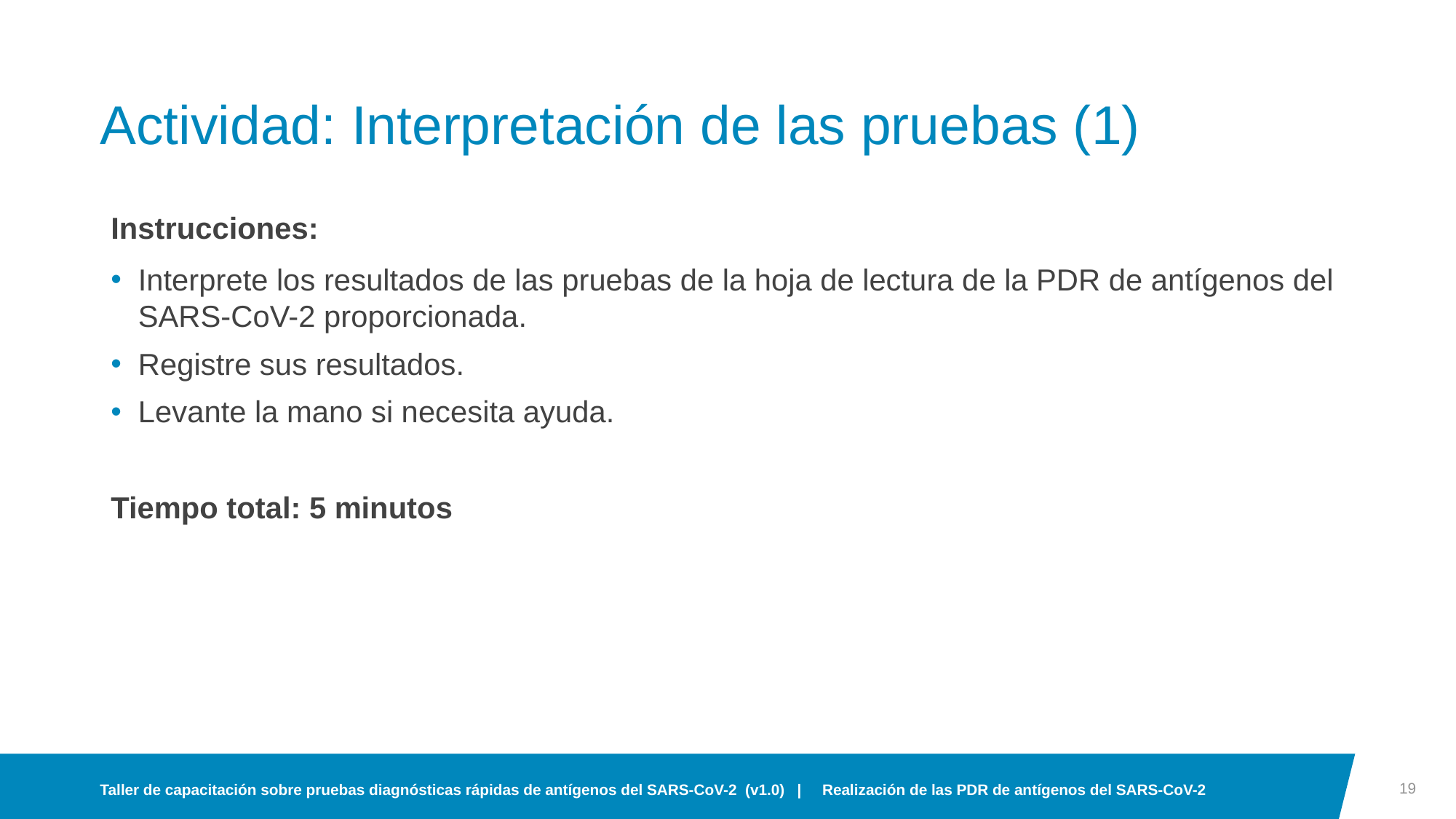

# Actividad: Interpretación de las pruebas (1)
Instrucciones:
Interprete los resultados de las pruebas de la hoja de lectura de la PDR de antígenos del SARS-CoV-2 proporcionada.
Registre sus resultados.
Levante la mano si necesita ayuda.

Tiempo total: 5 minutos

19
Taller de capacitación sobre pruebas diagnósticas rápidas de antígenos del SARS-CoV-2  (v1.0)   |     Realización de las PDR de antígenos del SARS-CoV-2